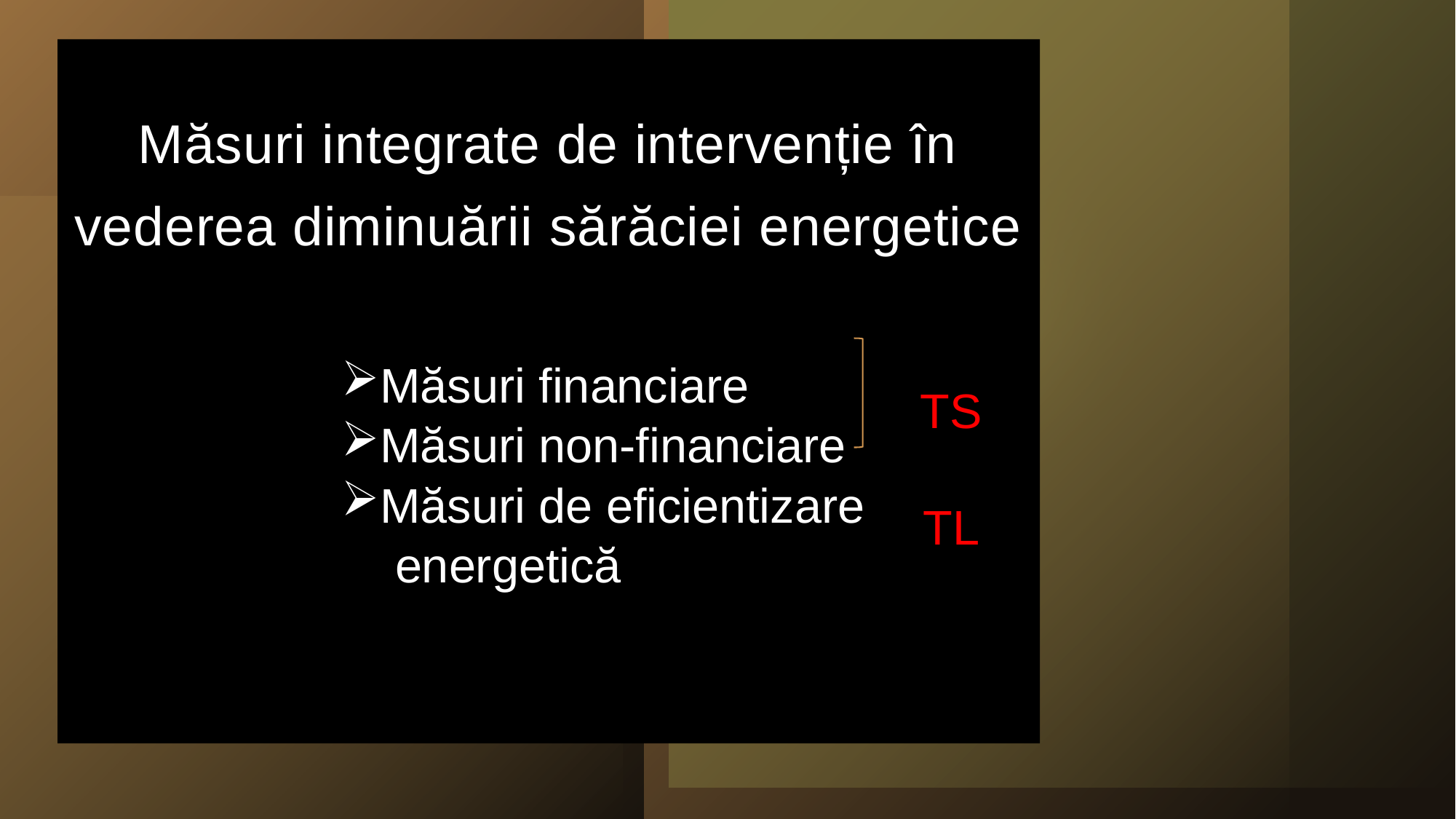

Măsuri integrate de intervenție în vederea diminuării sărăciei energetice

Măsuri financiare
Măsuri non-financiare
Măsuri de eficientizare
    energetică

TS

TL